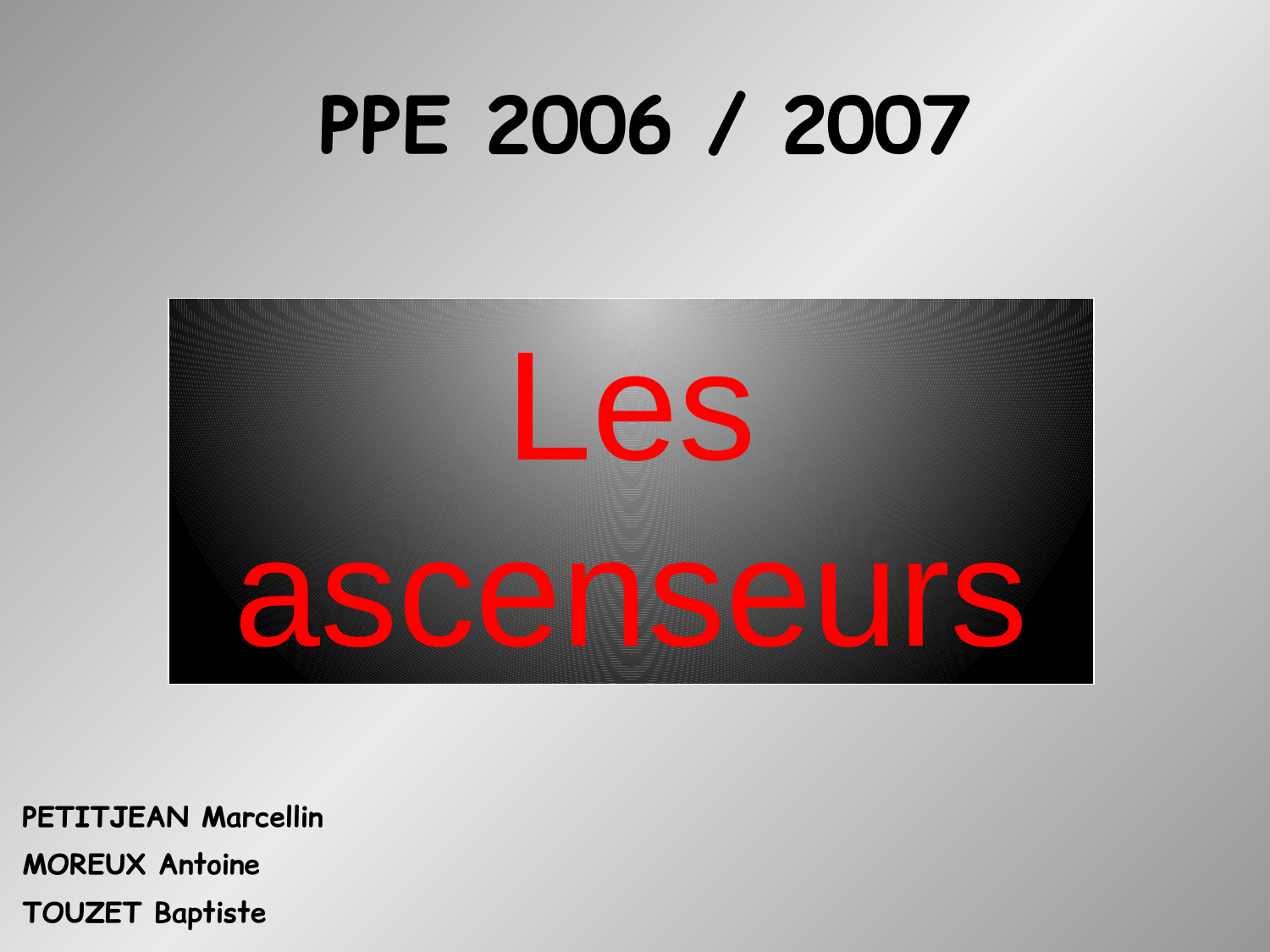

# PPE 2006 / 2007
Les ascenseurs
PETITJEAN Marcellin
MOREUX Antoine
TOUZET Baptiste